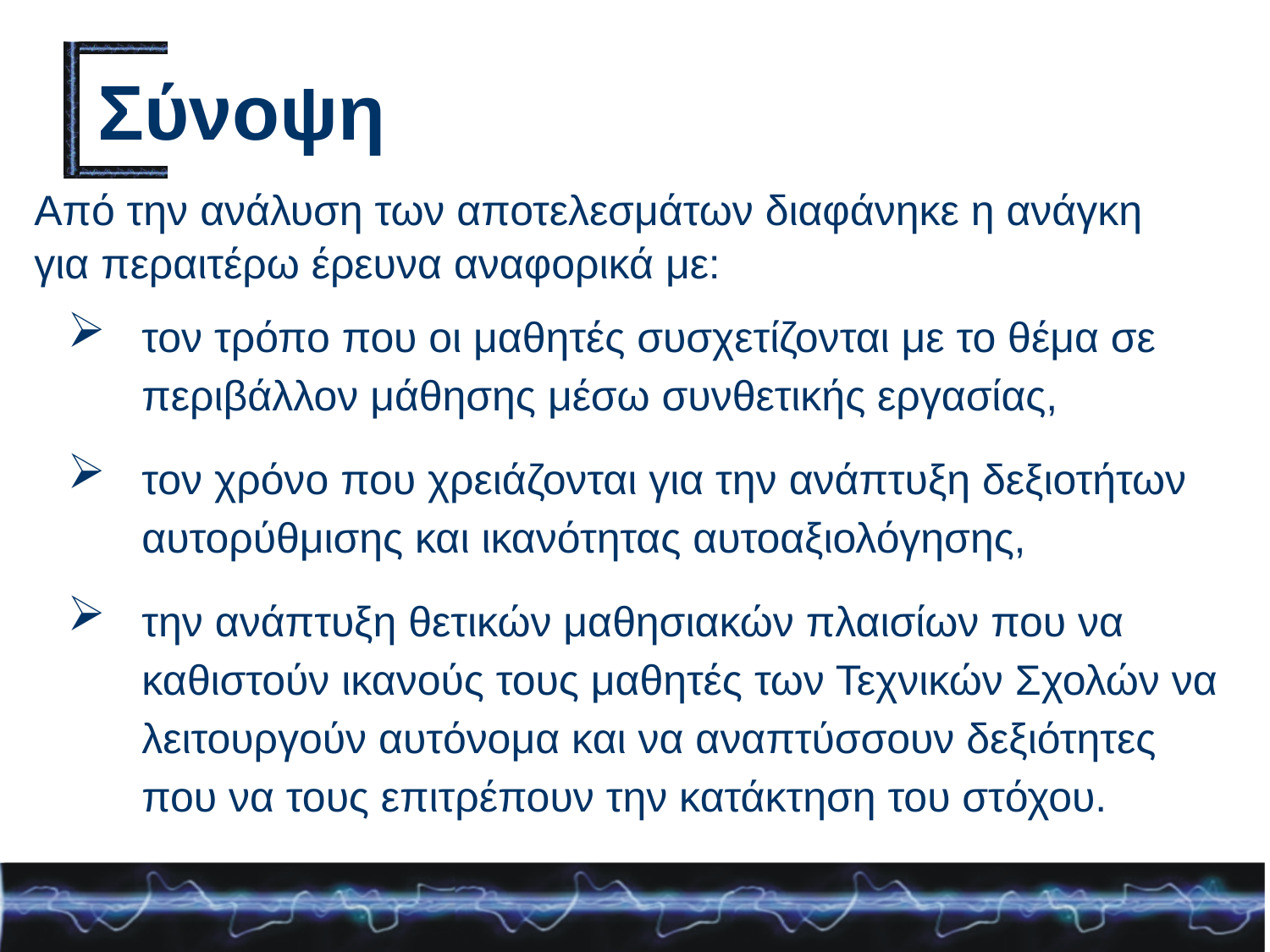

# Σύνοψη
Από την ανάλυση των αποτελεσμάτων διαφάνηκε η ανάγκη για περαιτέρω έρευνα αναφορικά με:
τον τρόπο που οι μαθητές συσχετίζονται με το θέμα σε περιβάλλον μάθησης μέσω συνθετικής εργασίας,
τον χρόνο που χρειάζονται για την ανάπτυξη δεξιοτήτων αυτορύθμισης και ικανότητας αυτοαξιολόγησης,
την ανάπτυξη θετικών μαθησιακών πλαισίων που να καθιστούν ικανούς τους μαθητές των Τεχνικών Σχολών να λειτουργούν αυτόνομα και να αναπτύσσουν δεξιότητες που να τους επιτρέπουν την κατάκτηση του στόχου.